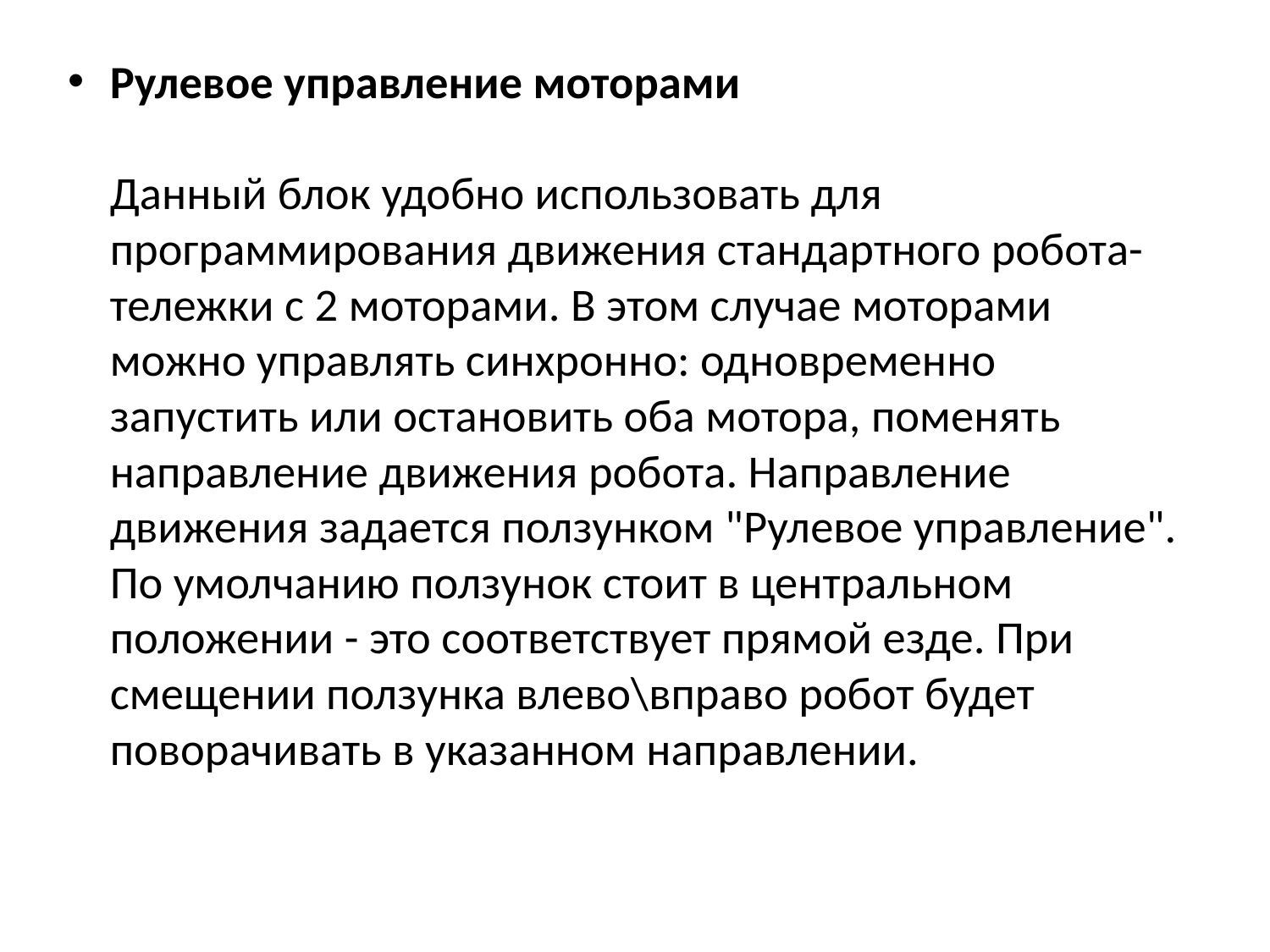

Рулевое управление моторами
Данный блок удобно использовать для программирования движения стандартного робота-тележки с 2 моторами. В этом случае моторами можно управлять синхронно: одновременно запустить или остановить оба мотора, поменять направление движения робота. Направление движения задается ползунком "Рулевое управление". По умолчанию ползунок стоит в центральном положении - это соответствует прямой езде. При смещении ползунка влево\вправо робот будет поворачивать в указанном направлении.